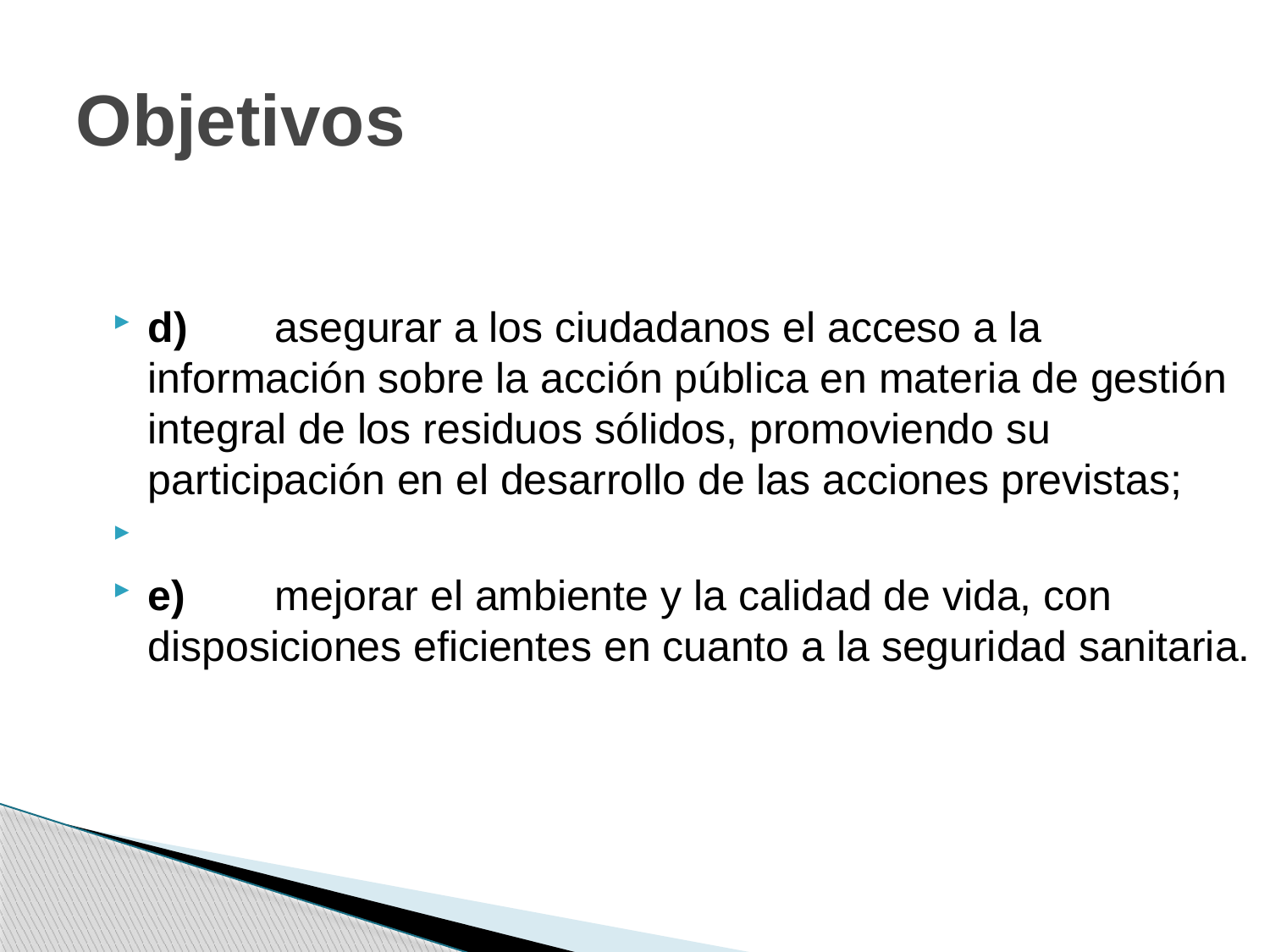

# Objetivos

d)	asegurar a los ciudadanos el acceso a la información sobre la acción pública en materia de gestión integral de los residuos sólidos, promoviendo su participación en el desarrollo de las acciones previstas;

e)	mejorar el ambiente y la calidad de vida, con disposiciones eficientes en cuanto a la seguridad sanitaria.